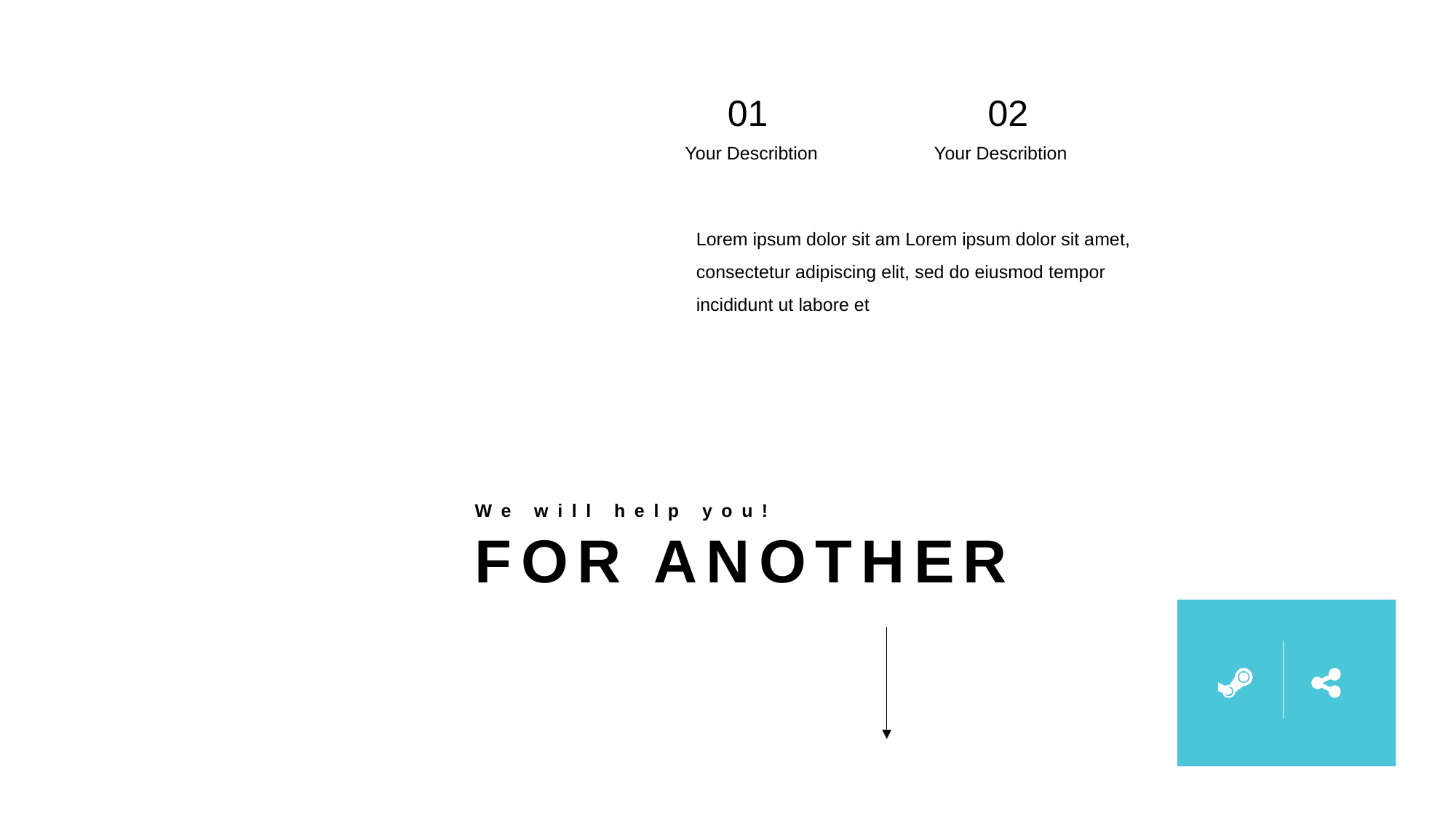

01
02
Your Describtion
Your Describtion
Lorem ipsum dolor sit am Lorem ipsum dolor sit amet, consectetur adipiscing elit, sed do eiusmod tempor incididunt ut labore et

We will help you!
FOR ANOTHER